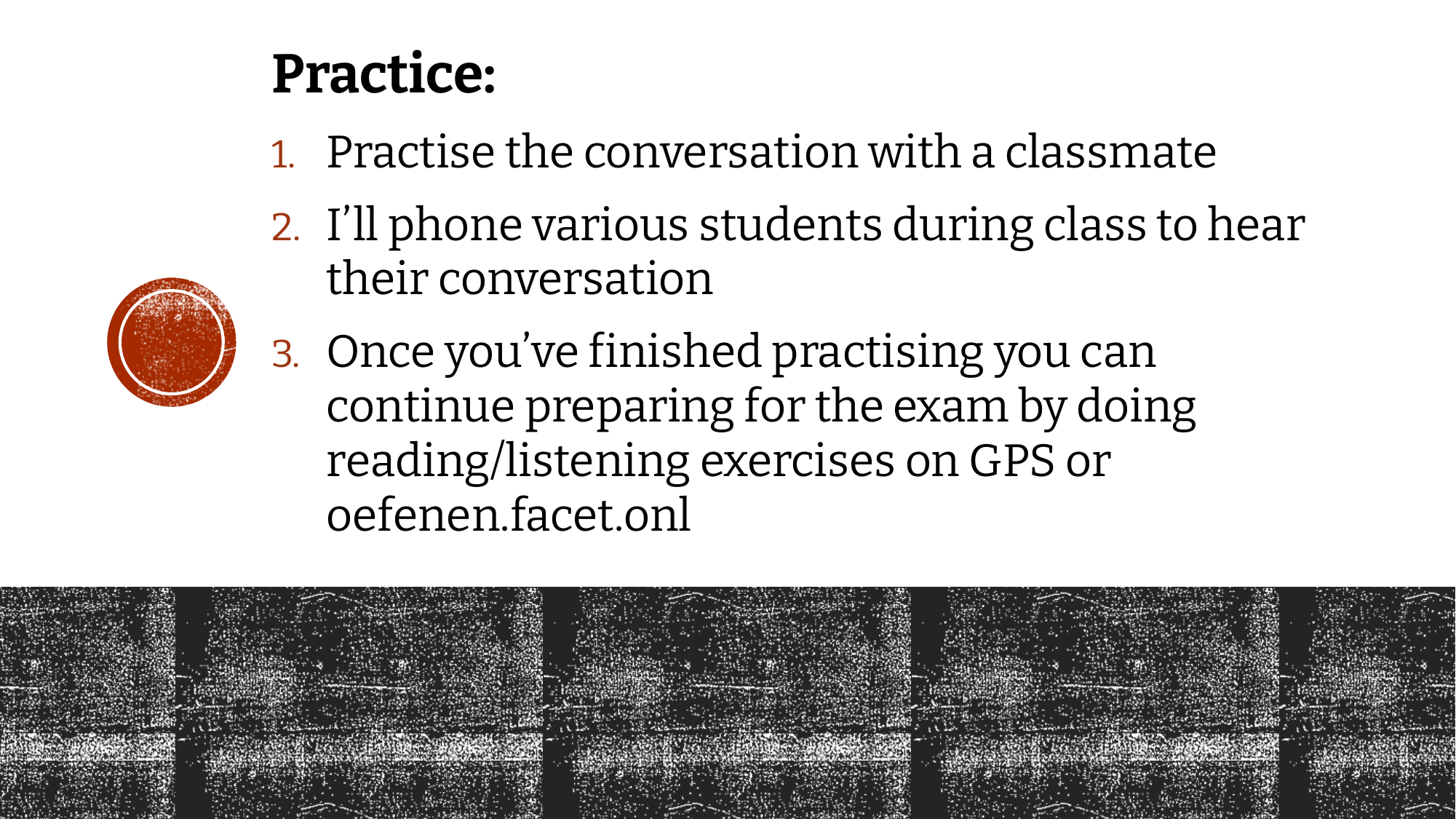

Practice:
Practise the conversation with a classmate
I’ll phone various students during class to hear their conversation
Once you’ve finished practising you can continue preparing for the exam by doing reading/listening exercises on GPS or oefenen.facet.onl